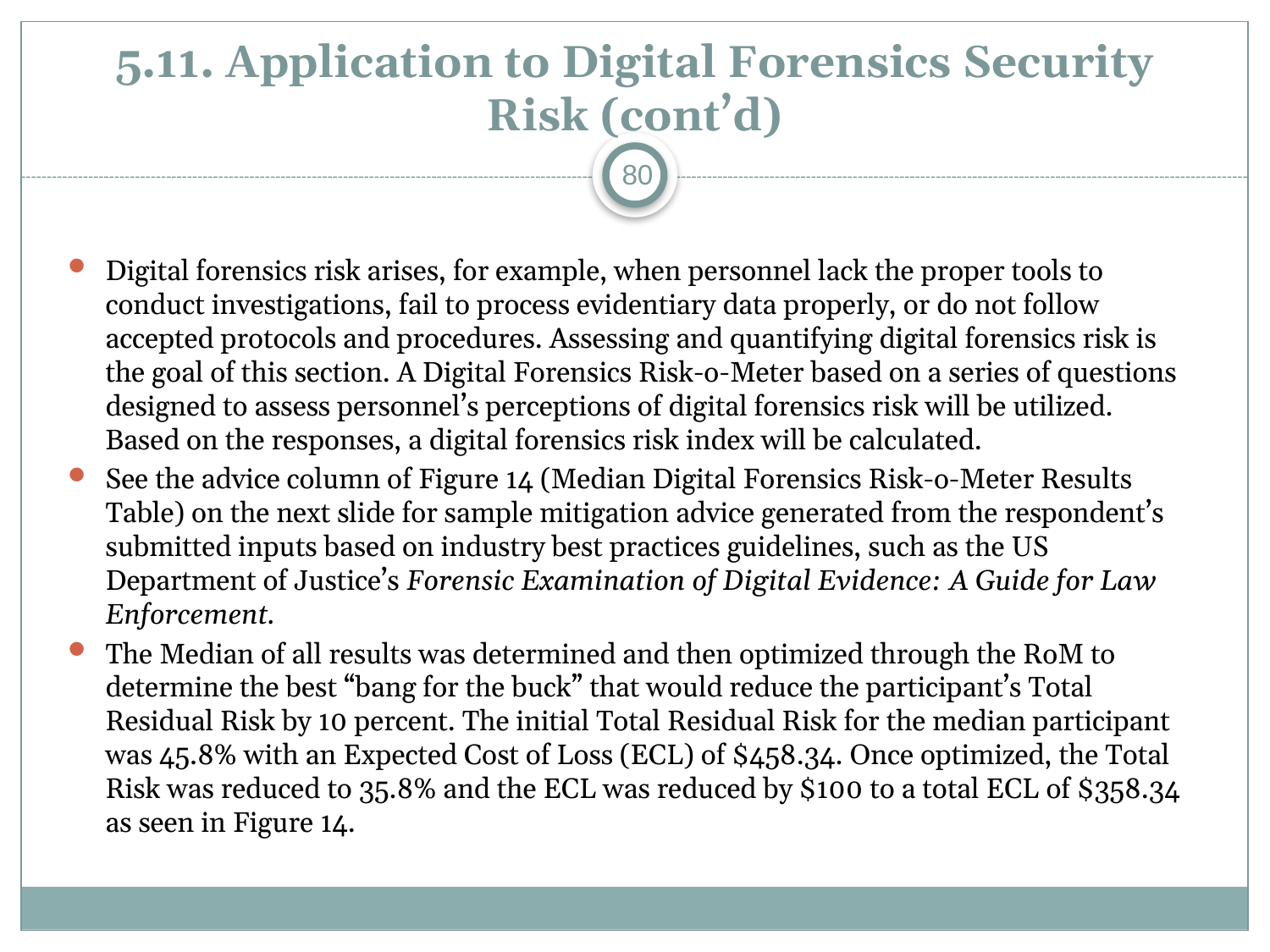

# 5.11. Application to Digital Forensics Security Risk (cont’d)
80
Digital forensics risk arises, for example, when personnel lack the proper tools to conduct investigations, fail to process evidentiary data properly, or do not follow accepted protocols and procedures. Assessing and quantifying digital forensics risk is the goal of this section. A Digital Forensics Risk-o-Meter based on a series of questions designed to assess personnel’s perceptions of digital forensics risk will be utilized. Based on the responses, a digital forensics risk index will be calculated.
See the advice column of Figure 14 (Median Digital Forensics Risk-o-Meter Results Table) on the next slide for sample mitigation advice generated from the respondent’s submitted inputs based on industry best practices guidelines, such as the US Department of Justice’s Forensic Examination of Digital Evidence: A Guide for Law Enforcement.
The Median of all results was determined and then optimized through the RoM to determine the best “bang for the buck” that would reduce the participant’s Total Residual Risk by 10 percent. The initial Total Residual Risk for the median participant was 45.8% with an Expected Cost of Loss (ECL) of $458.34. Once optimized, the Total Risk was reduced to 35.8% and the ECL was reduced by $100 to a total ECL of $358.34 as seen in Figure 14.